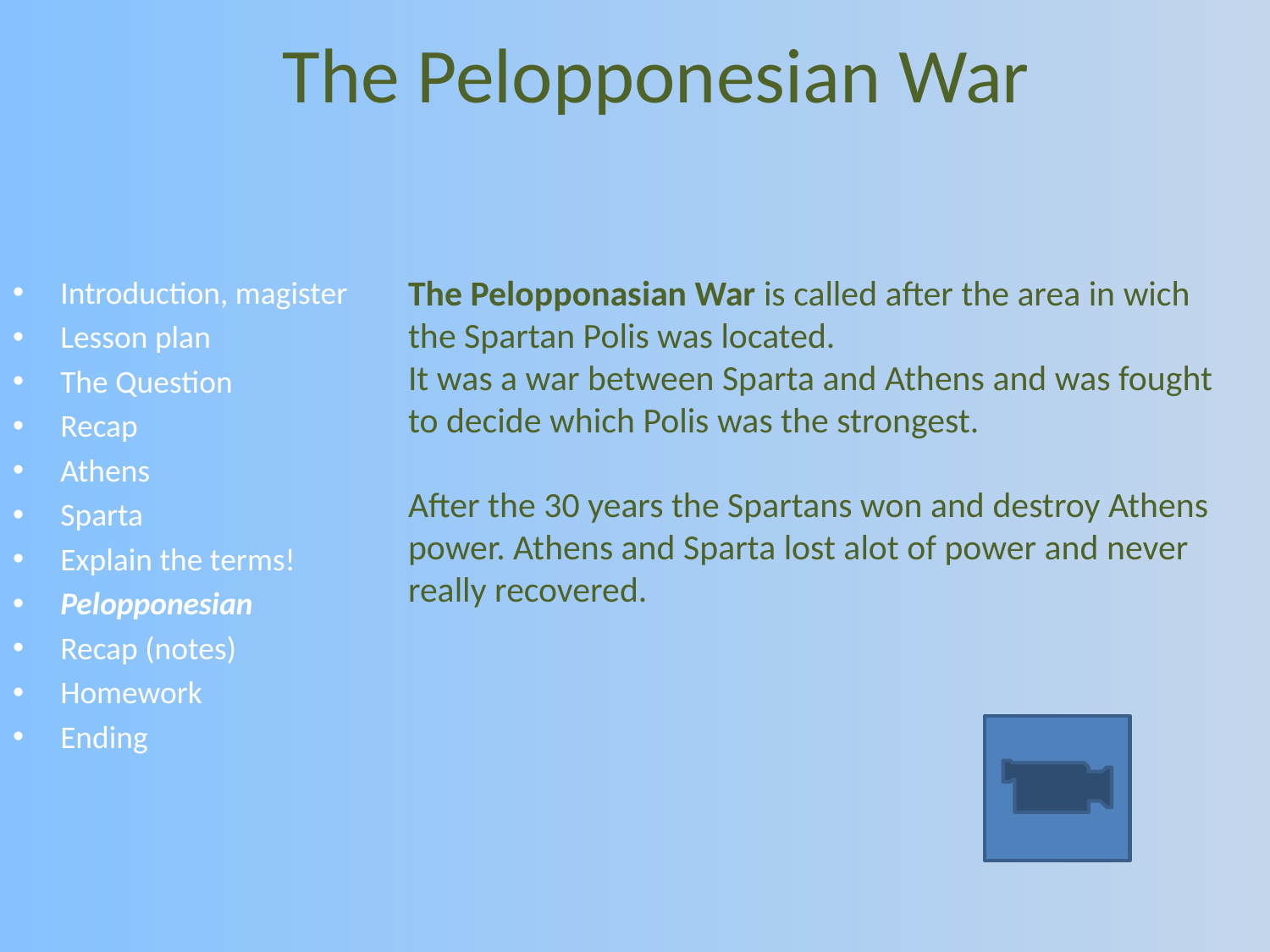

The Pelopponesian War
The Pelopponasian War is called after the area in wich the Spartan Polis was located.
It was a war between Sparta and Athens and was fought to decide which Polis was the strongest.

After the 30 years the Spartans won and destroy Athens power. Athens and Sparta lost alot of power and never really recovered.
Introduction, magister
Lesson plan
The Question
Recap
Athens
Sparta
Explain the terms!
Pelopponesian
Recap (notes)
Homework
Ending